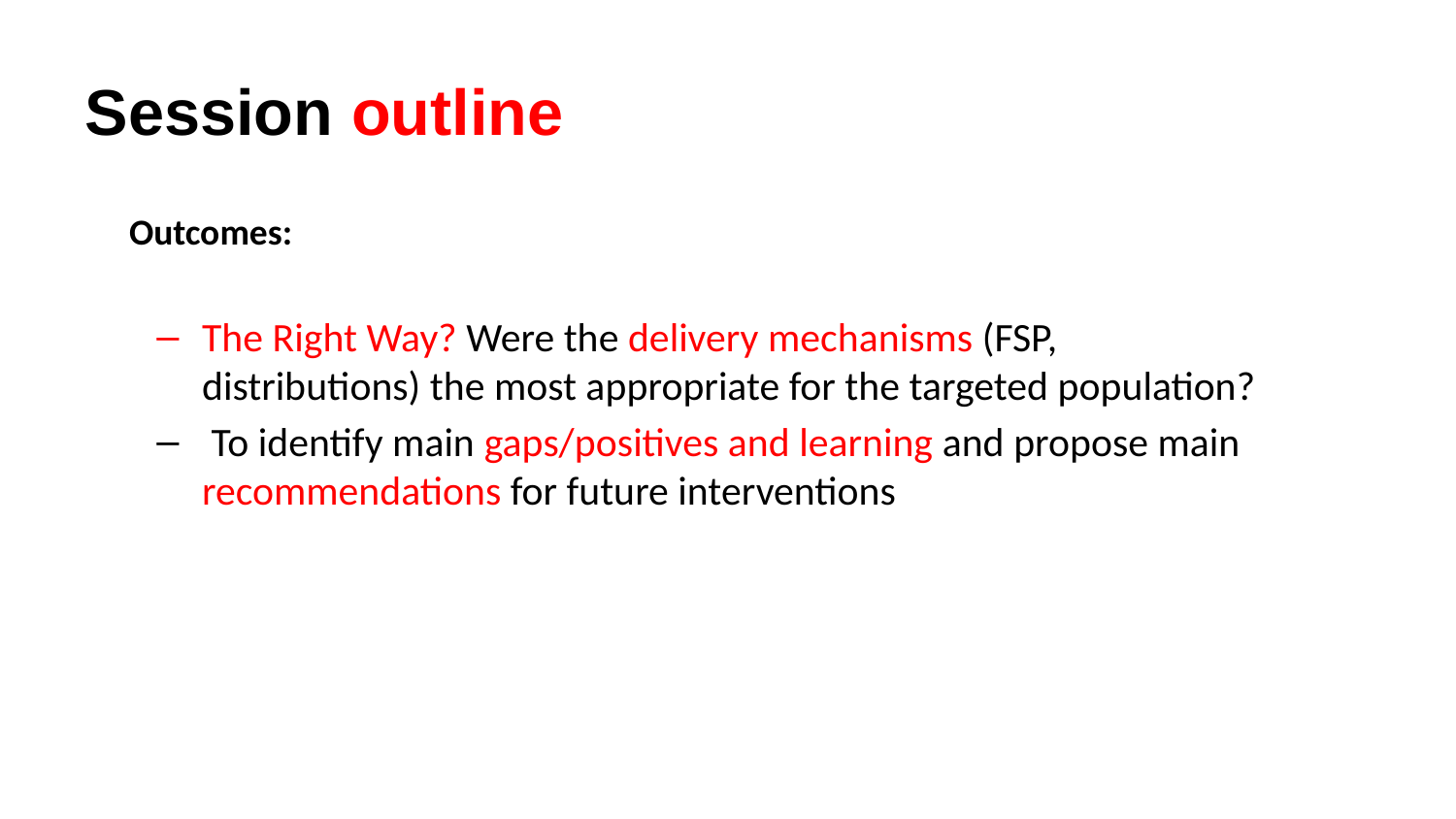

# Session outline
Outcomes:

The Right Way? Were the delivery mechanisms (FSP,  distributions) the most appropriate for the targeted population?
 To identify main gaps/positives and learning and propose main recommendations for future interventions